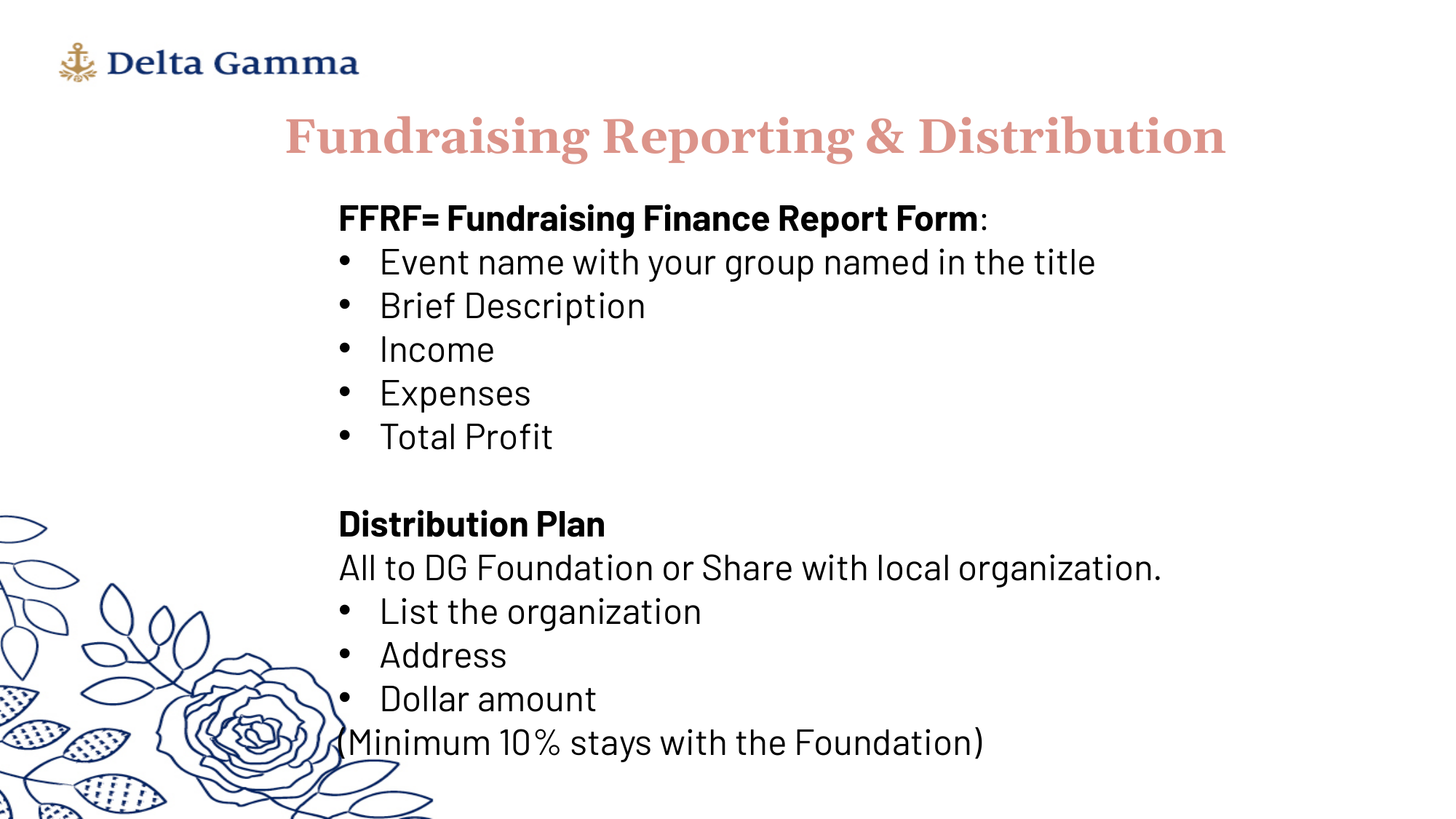

Fundraising Reporting & Distribution

FFRF= Fundraising Finance Report Form:
Event name with your group named in the title
Brief Description
Income
Expenses
Total Profit

Distribution Plan
All to DG Foundation or Share with local organization.
List the organization
Address
Dollar amount
(Minimum 10% stays with the Foundation)